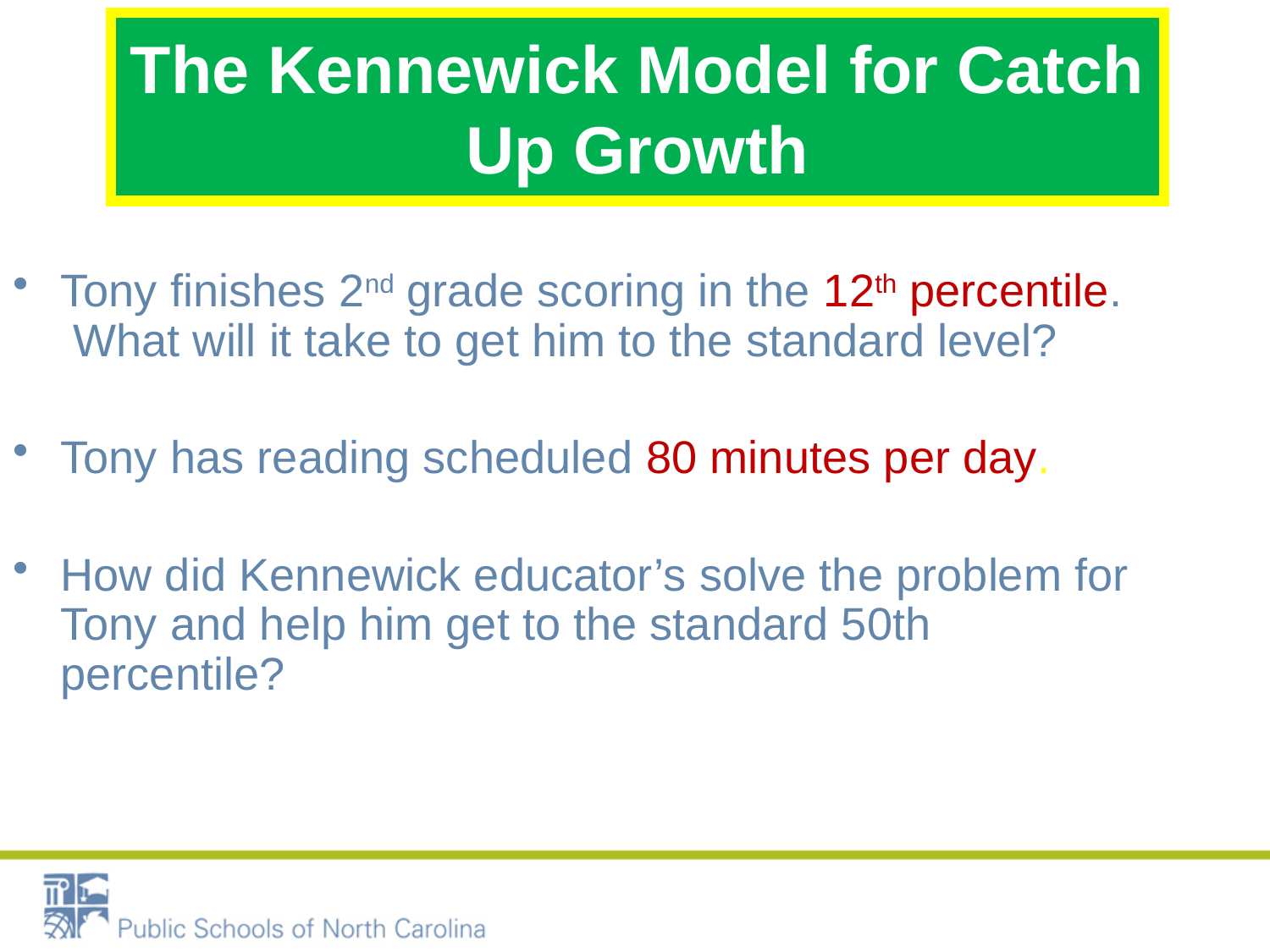

The Kennewick Model for Catch Up Growth

Tony finishes 2nd grade scoring in the 12th percentile.  What will it take to get him to the standard level?

Tony has reading scheduled 80 minutes per day.

How did Kennewick educator’s solve the problem for Tony and help him get to the standard 50th percentile?